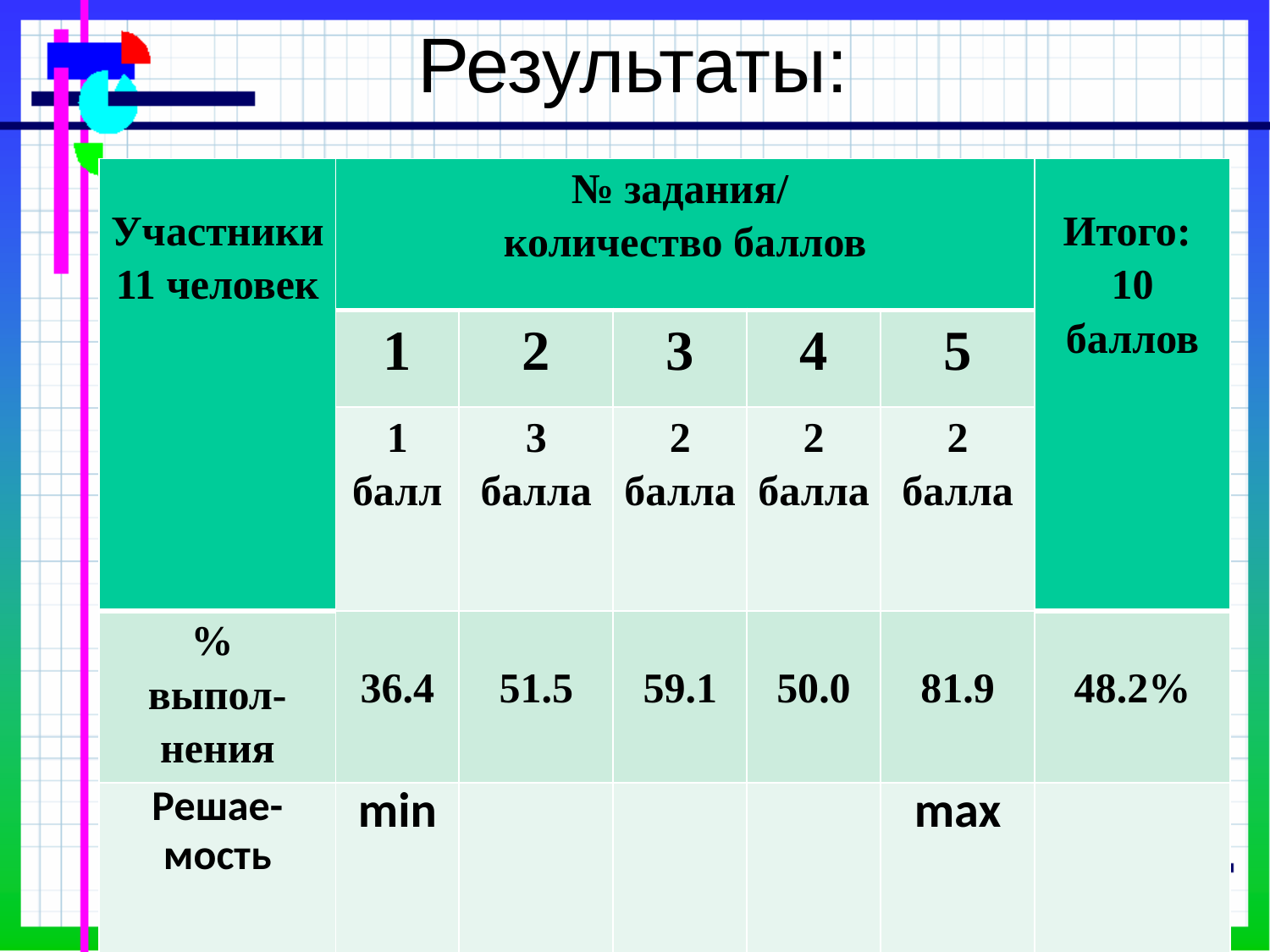

# Результаты:

| Участники 11 человек | № задания/ количество баллов |  |  |  |  | Итого: 10 баллов |
| --- | --- | --- | --- | --- | --- | --- |
|  | 1 | 2 | 3 | 4 | 5 |  |
|  | 1 балл | 3 балла | 2 балла | 2 балла | 2 балла |  |
| % выпол- нения | 36.4 | 51.5 | 59.1 | 50.0 | 81.9 | 48.2% |
| Решае- мость | min |  |  |  | max |  |